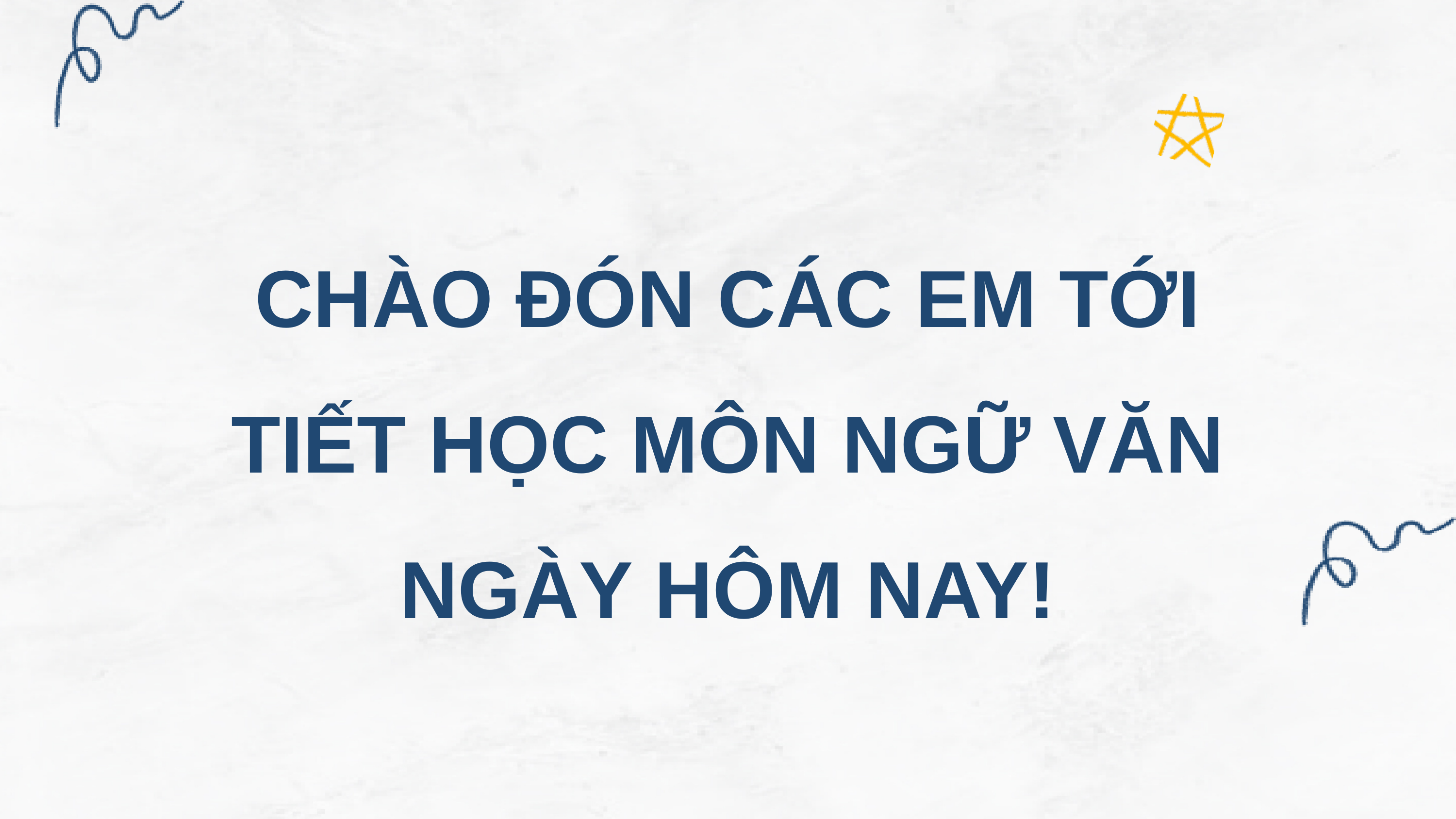

CHÀO ĐÓN CÁC EM TỚI TIẾT HỌC MÔN NGỮ VĂN NGÀY HÔM NAY!